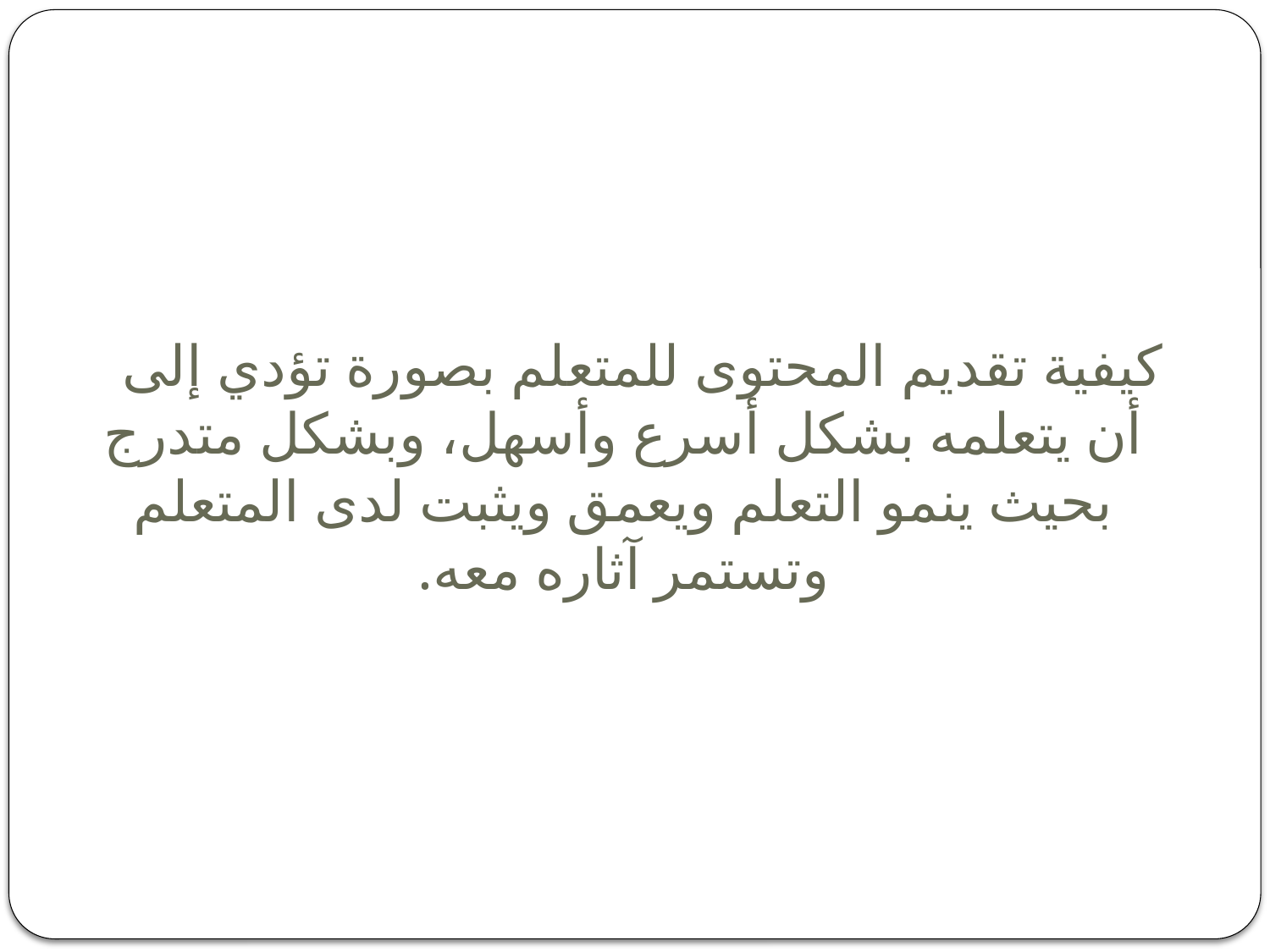

كيفية تقديم المحتوى للمتعلم بصورة تؤدي إلى أن يتعلمه بشكل أسرع وأسهل، وبشكل متدرج بحيث ينمو التعلم ويعمق ويثبت لدى المتعلم وتستمر آثاره معه.